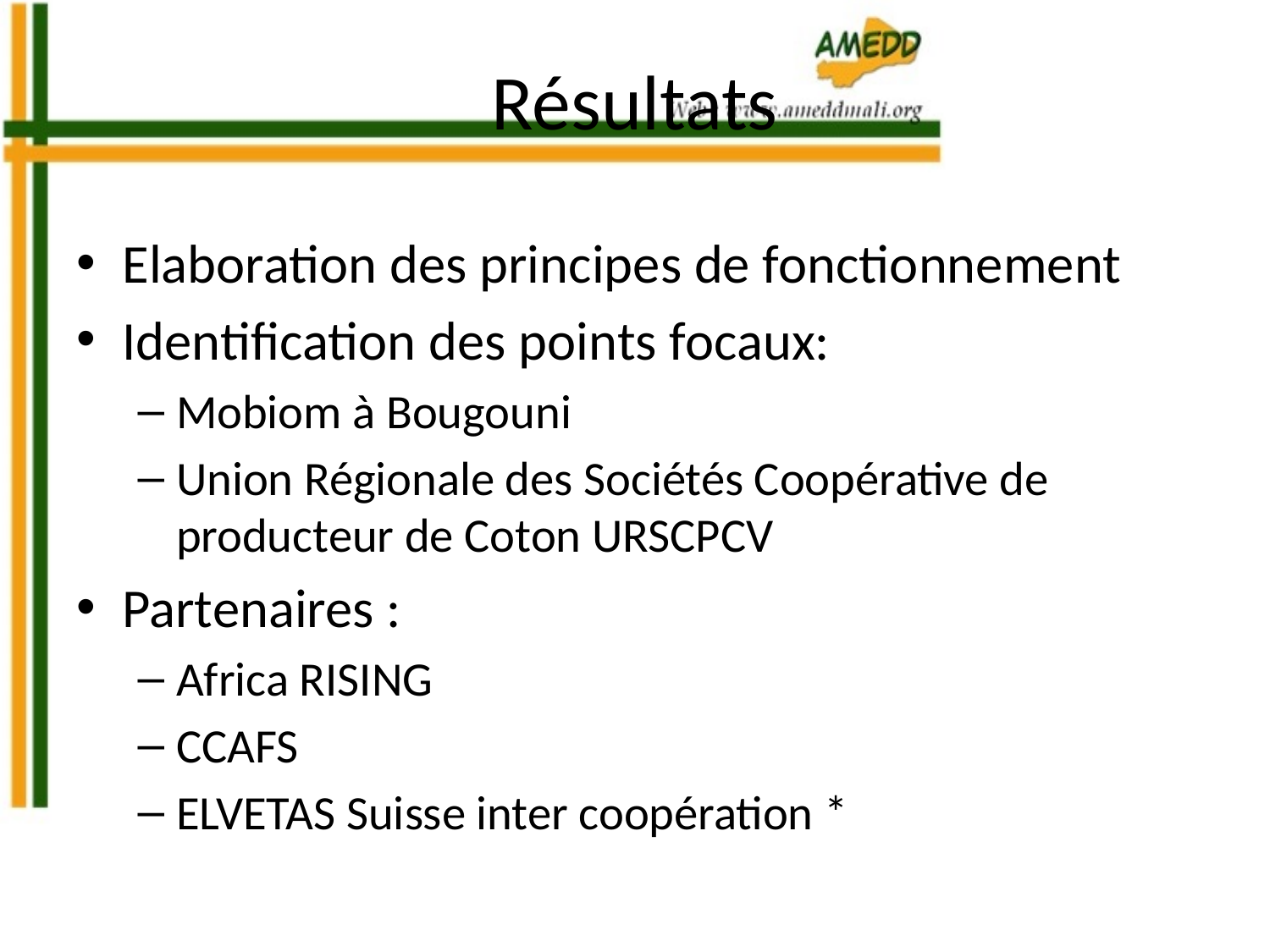

# Résultats
Elaboration des principes de fonctionnement
Identification des points focaux:
Mobiom à Bougouni
Union Régionale des Sociétés Coopérative de producteur de Coton URSCPCV
Partenaires :
Africa RISING
CCAFS
ELVETAS Suisse inter coopération *